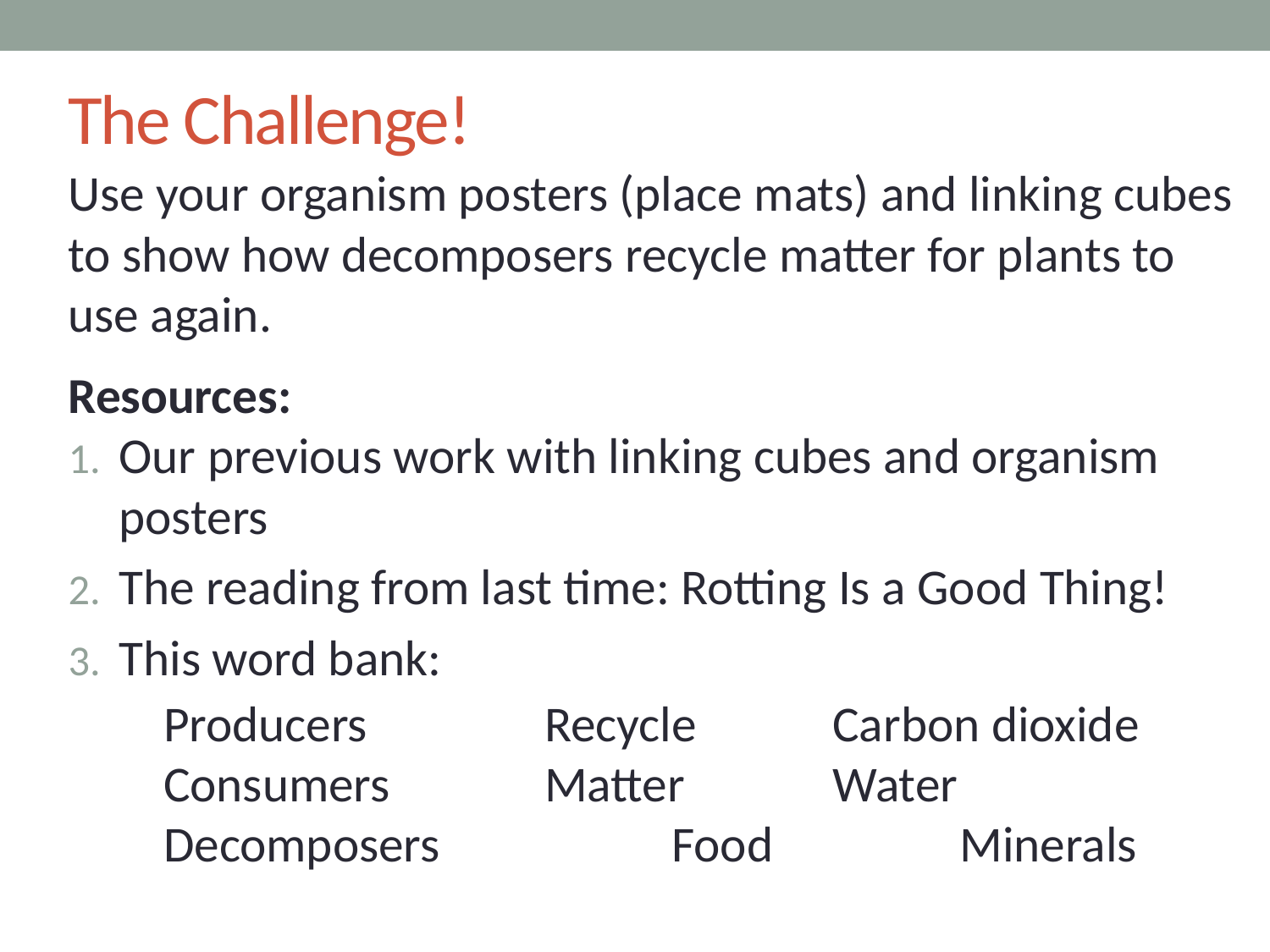

# The Challenge!
Use your organism posters (place mats) and linking cubes to show how decomposers recycle matter for plants to use again.
Resources:
Our previous work with linking cubes and organism posters
The reading from last time: Rotting Is a Good Thing!
This word bank:
Producers		Recycle	   Carbon dioxide
Consumers		Matter	   Water
Decomposers		Food		   Minerals